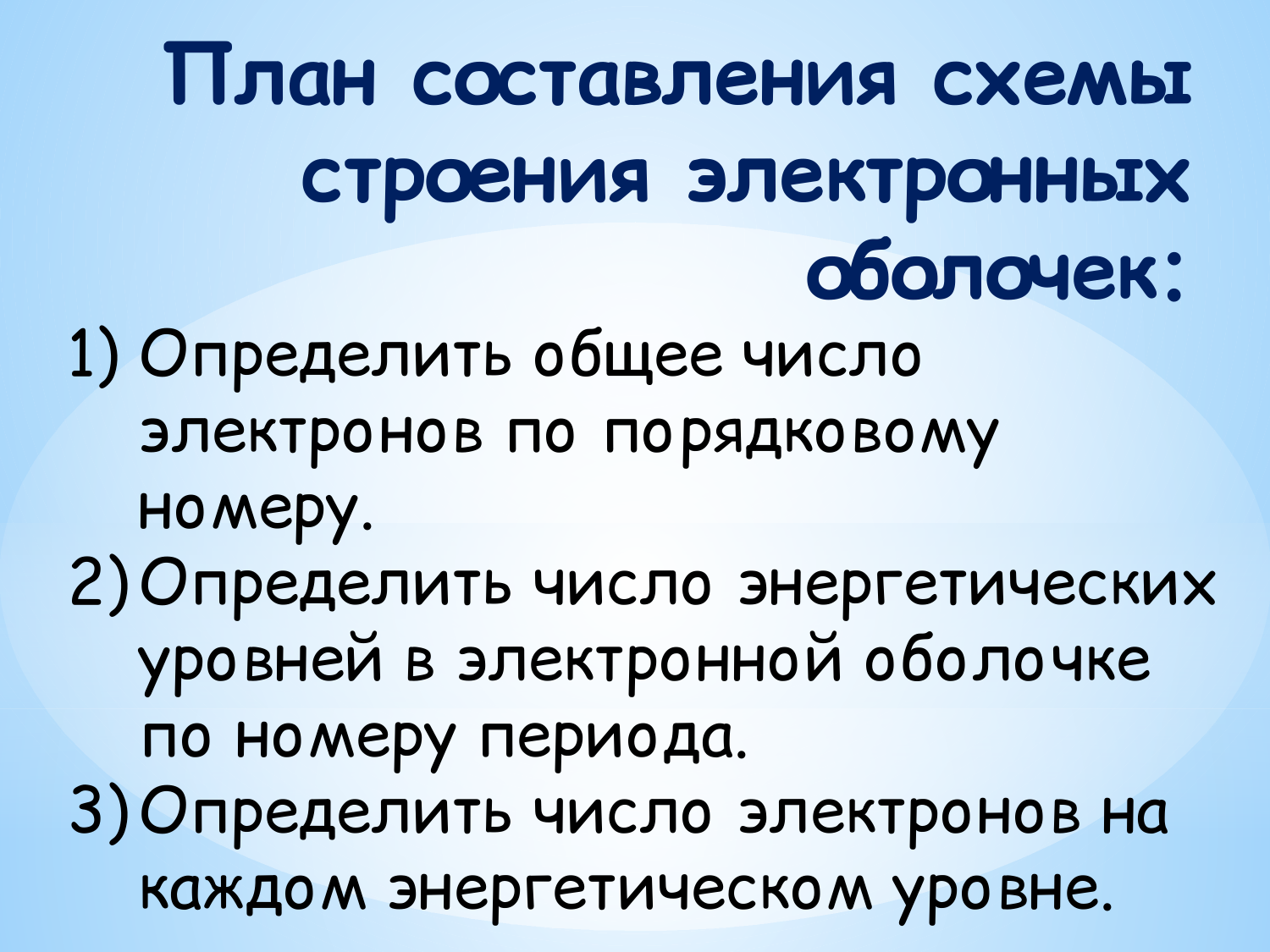

# План составления схемы строения электронных оболочек:
Определить общее число электронов по порядковому номеру.
Определить число энергетических уровней в электронной оболочке по номеру периода.
Определить число электронов на каждом энергетическом уровне.